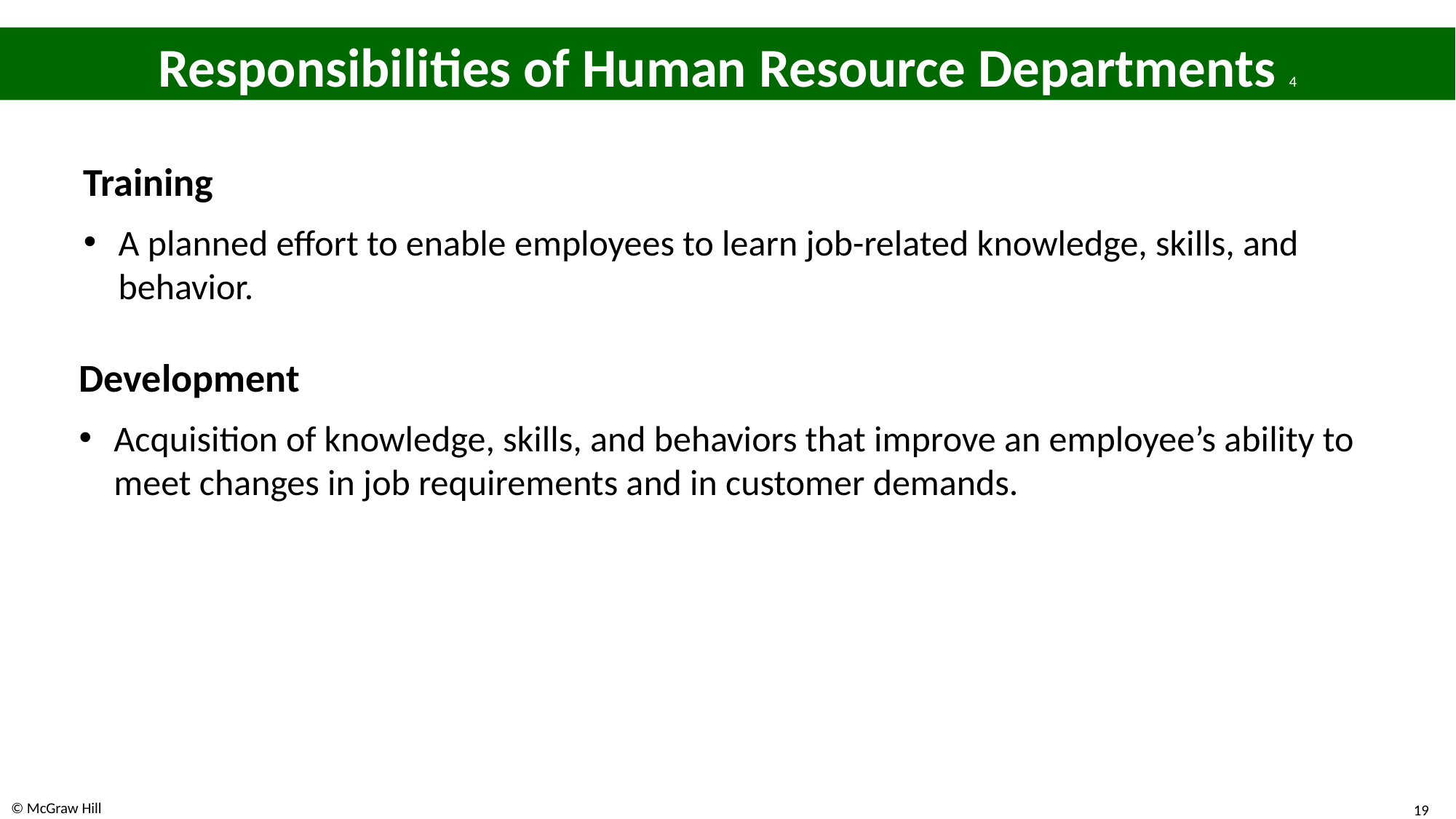

# Responsibilities of Human Resource Departments 4
Training
A planned effort to enable employees to learn job-related knowledge, skills, and behavior.
Development
Acquisition of knowledge, skills, and behaviors that improve an employee’s ability to meet changes in job requirements and in customer demands.